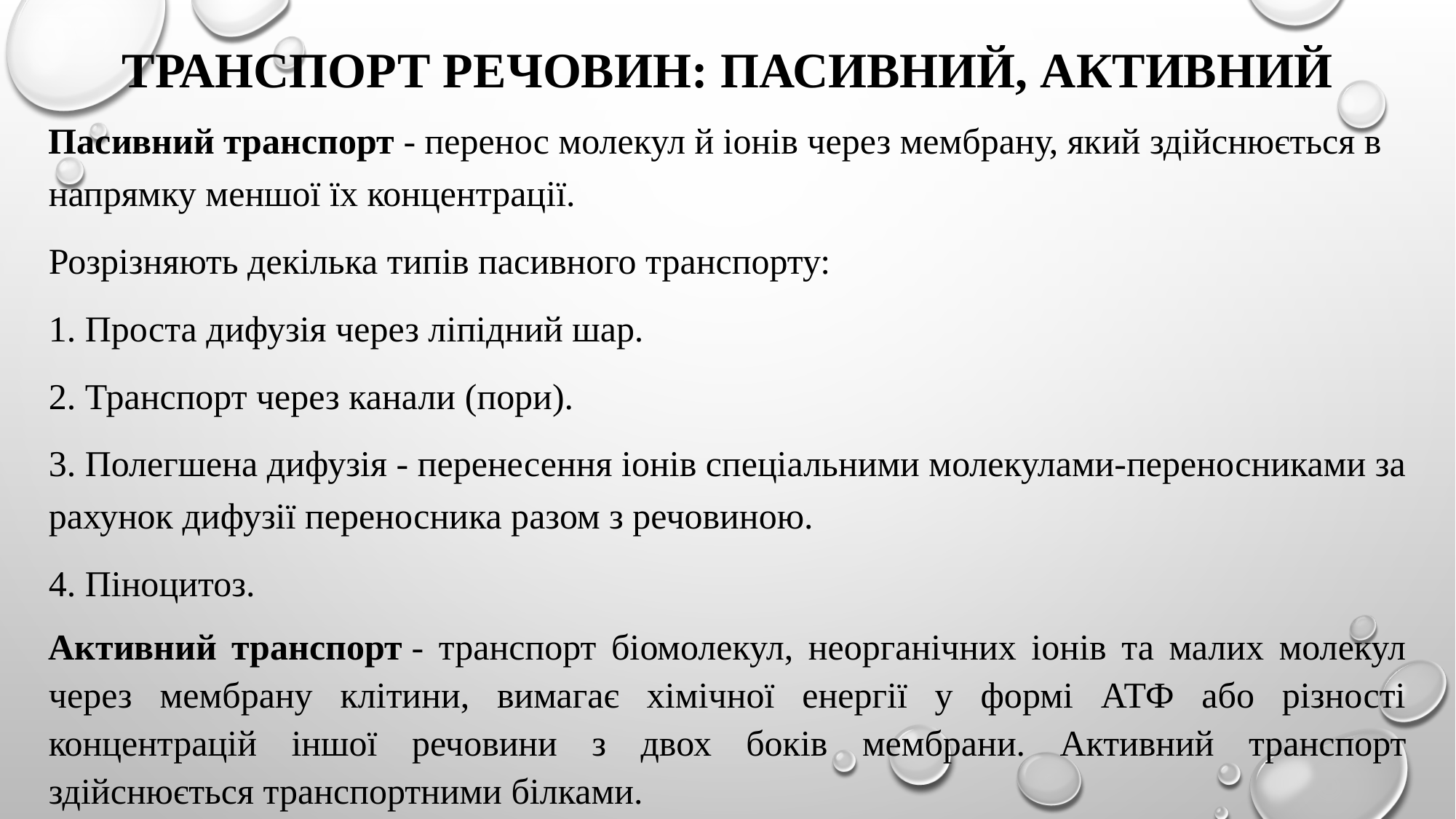

# Транспорт речовин: пасивний, активний
Пасивний транспорт - перенос молекул й іонів через мембрану, який здійснюється в напрямку меншої їх концентрації.
Розрізняють декілька типів пасивного транспорту:
1. Проста дифузія через ліпідний шар.
2. Транспорт через канали (пори).
3. Полегшена дифузія - перенесення іонів спеціальними молекулами-переносниками за рахунок дифузії переносника разом з речовиною.
4. Піноцитоз.
Активний транспорт - транспорт біомолекул, неорганічних іонів та малих молекул через мембрану клітини, вимагає хімічної енергії у формі АТФ або різності концентрацій іншої речовини з двох боків мембрани. Активний транспорт здійснюється транспортними білками.